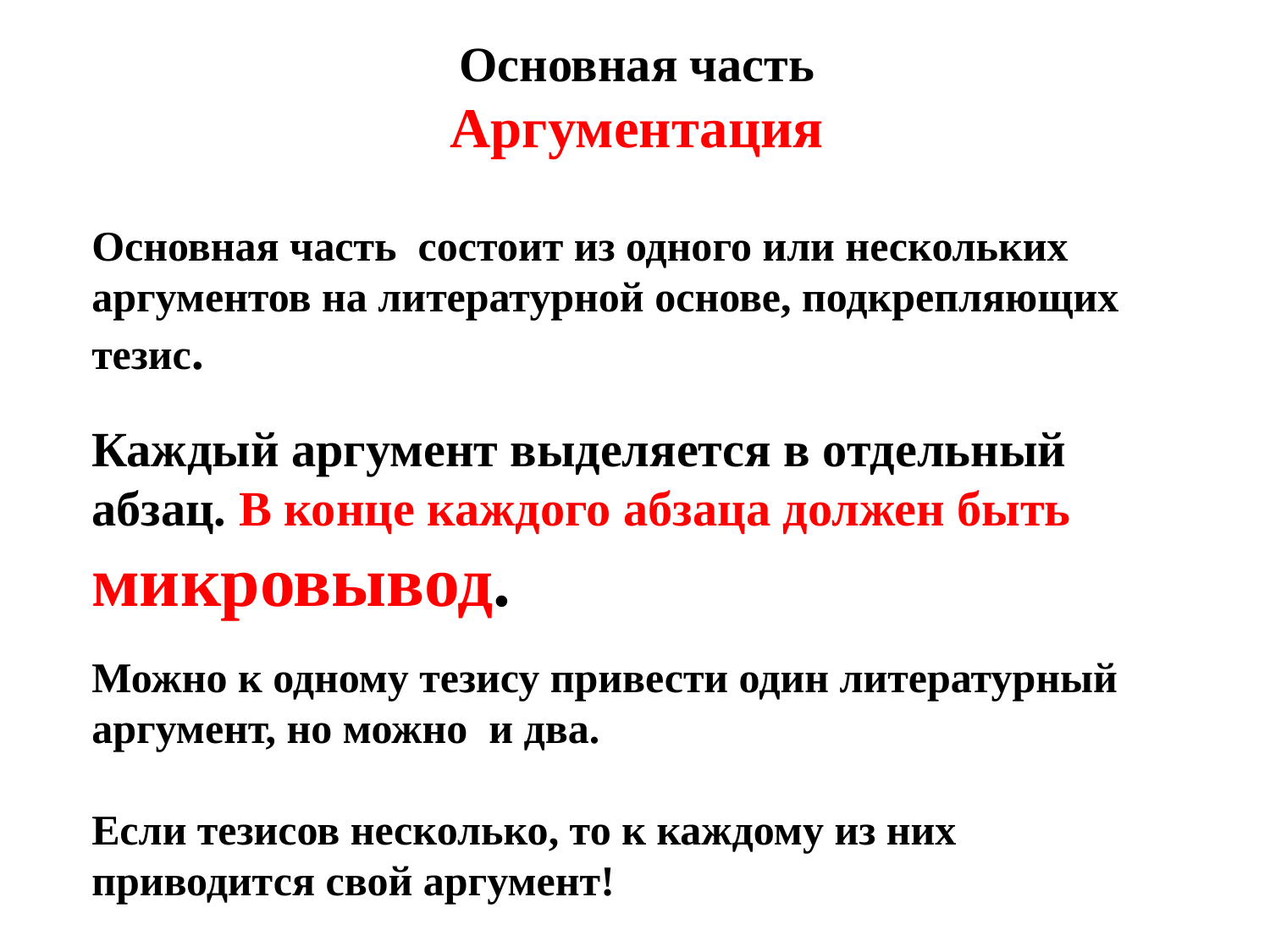

Основная часть
Аргументация

Основная часть  состоит из одного или нескольких аргументов на литературной основе, подкрепляющих тезис.

Каждый аргумент выделяется в отдельный абзац. В конце каждого абзаца должен быть микровывод.

Можно к одному тезису привести один литературный аргумент, но можно  и два.

Если тезисов несколько, то к каждому из них приводится свой аргумент!